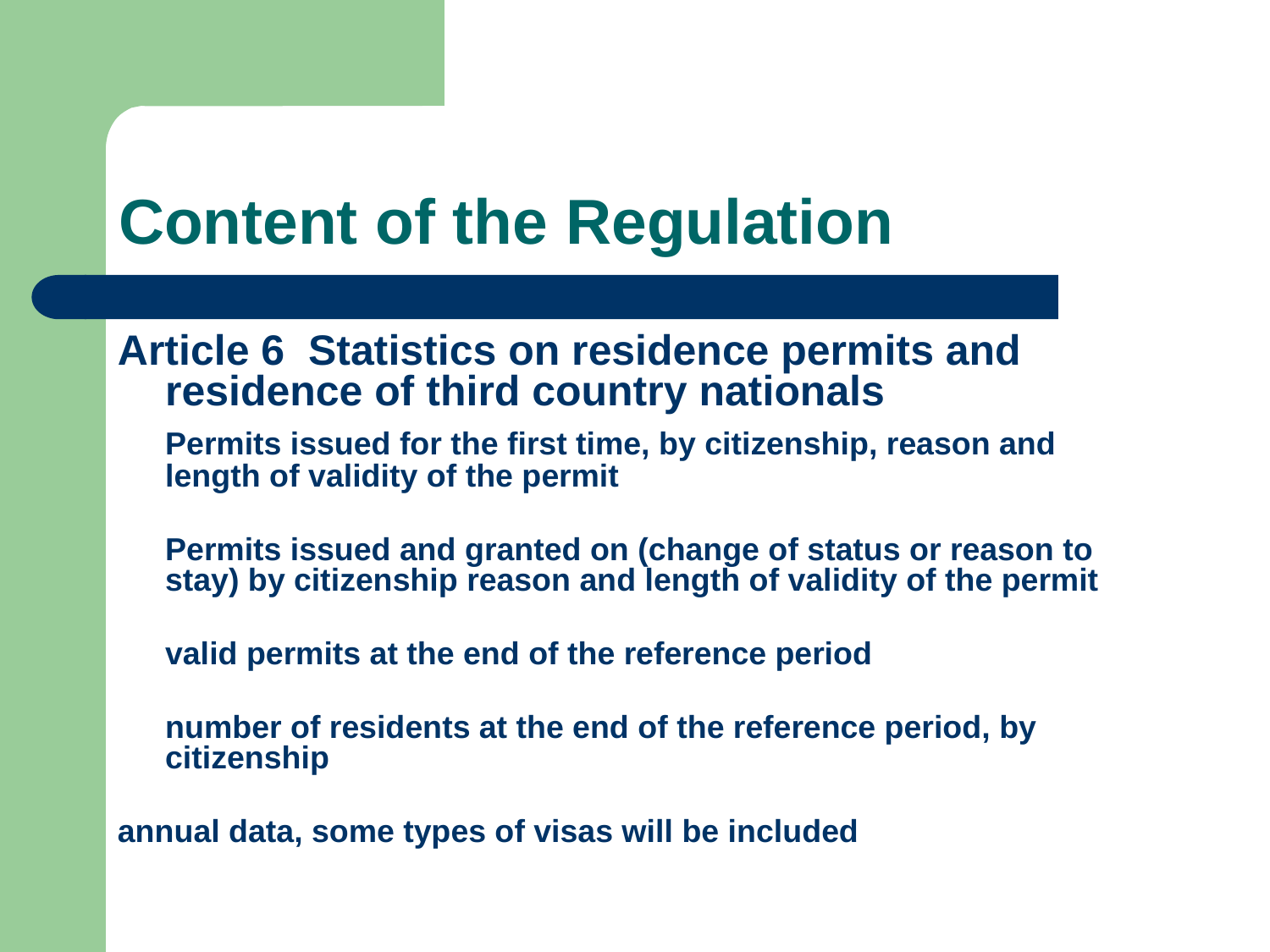

# Content of the Regulation
Article 6  Statistics on residence permits and residence of third country nationals
	Permits issued for the first time, by citizenship, reason and length of validity of the permit

	Permits issued and granted on (change of status or reason to stay) by citizenship reason and length of validity of the permit

	valid permits at the end of the reference period

	number of residents at the end of the reference period, by citizenship

annual data, some types of visas will be included